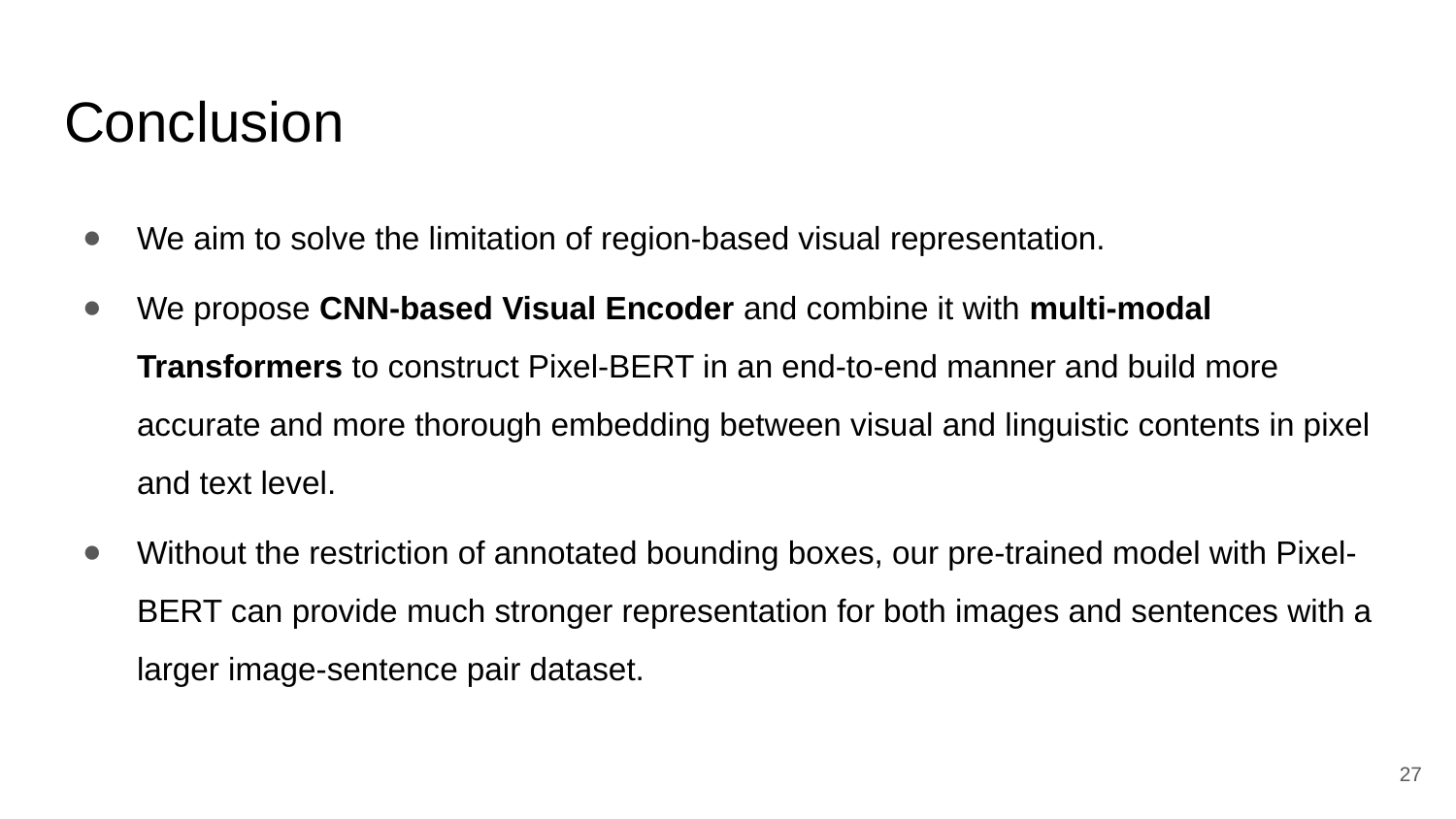

# Conclusion
We aim to solve the limitation of region-based visual representation.
We propose CNN-based Visual Encoder and combine it with multi-modal Transformers to construct Pixel-BERT in an end-to-end manner and build more accurate and more thorough embedding between visual and linguistic contents in pixel and text level.
Without the restriction of annotated bounding boxes, our pre-trained model with Pixel-BERT can provide much stronger representation for both images and sentences with a larger image-sentence pair dataset.
27